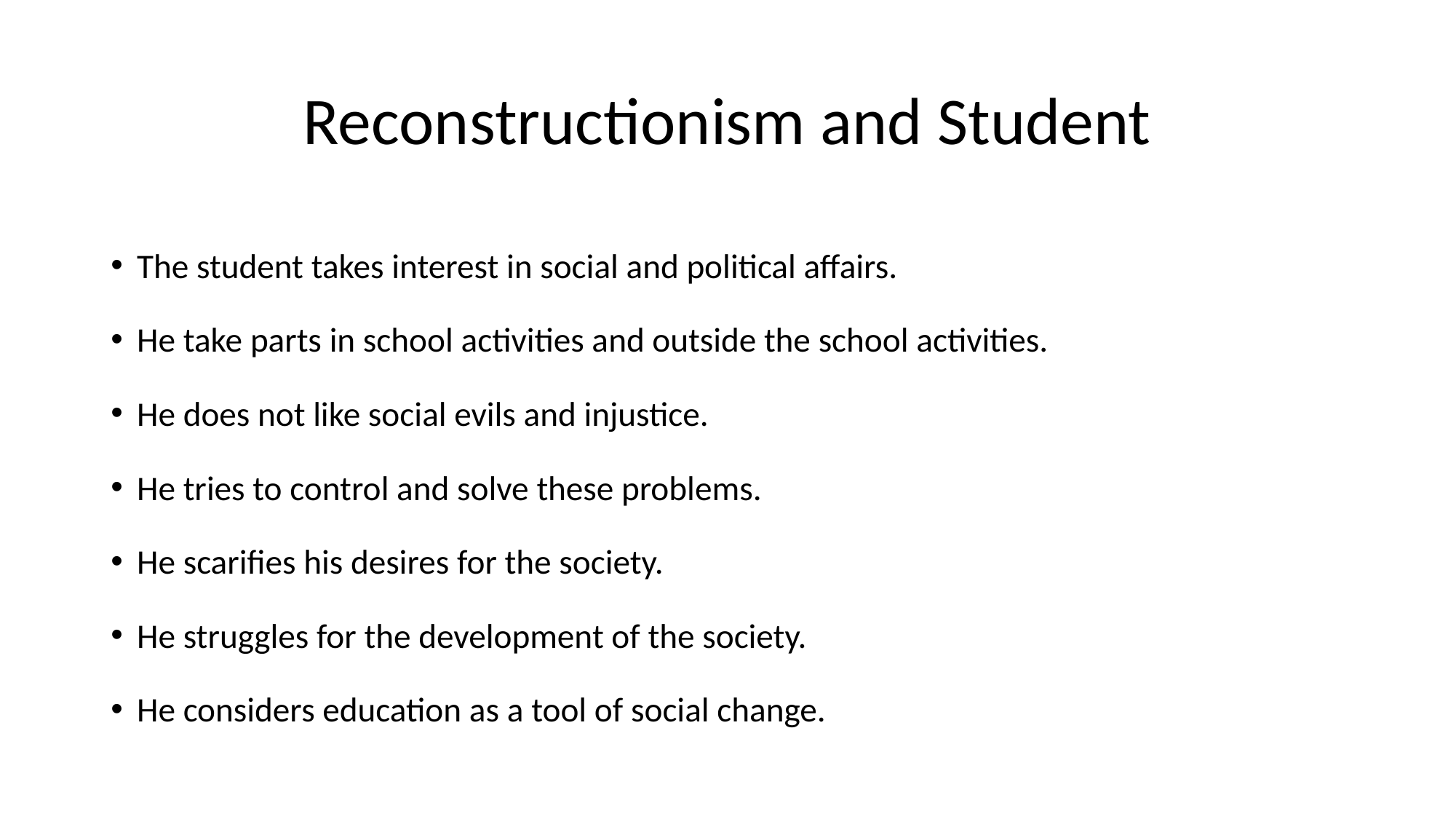

# Reconstructionism and Student
The student takes interest in social and political affairs.
He take parts in school activities and outside the school activities.
He does not like social evils and injustice.
He tries to control and solve these problems.
He scarifies his desires for the society.
He struggles for the development of the society.
He considers education as a tool of social change.